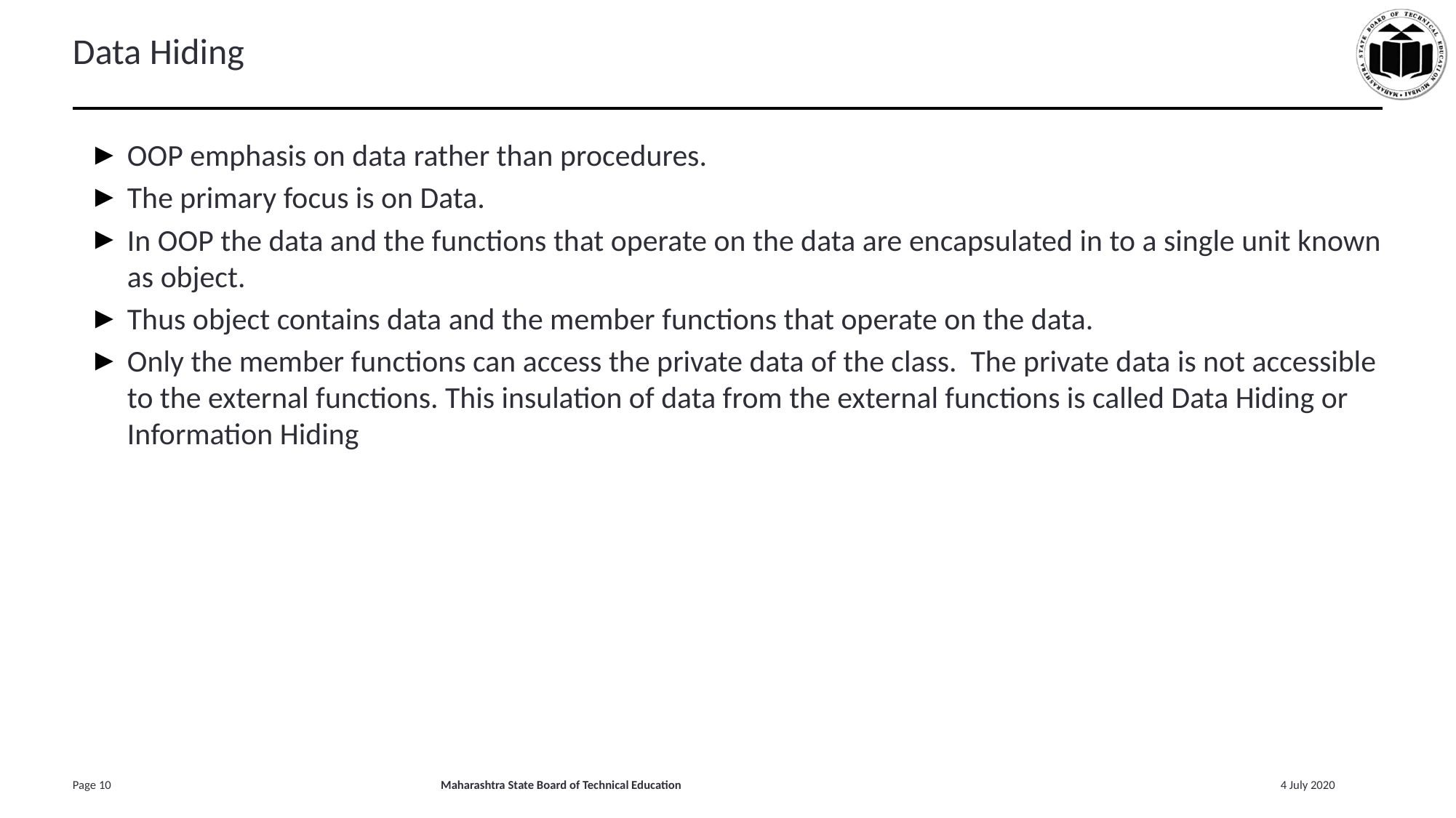

# Data Hiding
OOP emphasis on data rather than procedures.
The primary focus is on Data.
In OOP the data and the functions that operate on the data are encapsulated in to a single unit known as object.
Thus object contains data and the member functions that operate on the data.
Only the member functions can access the private data of the class.  The private data is not accessible to the external functions. This insulation of data from the external functions is called Data Hiding or Information Hiding

10